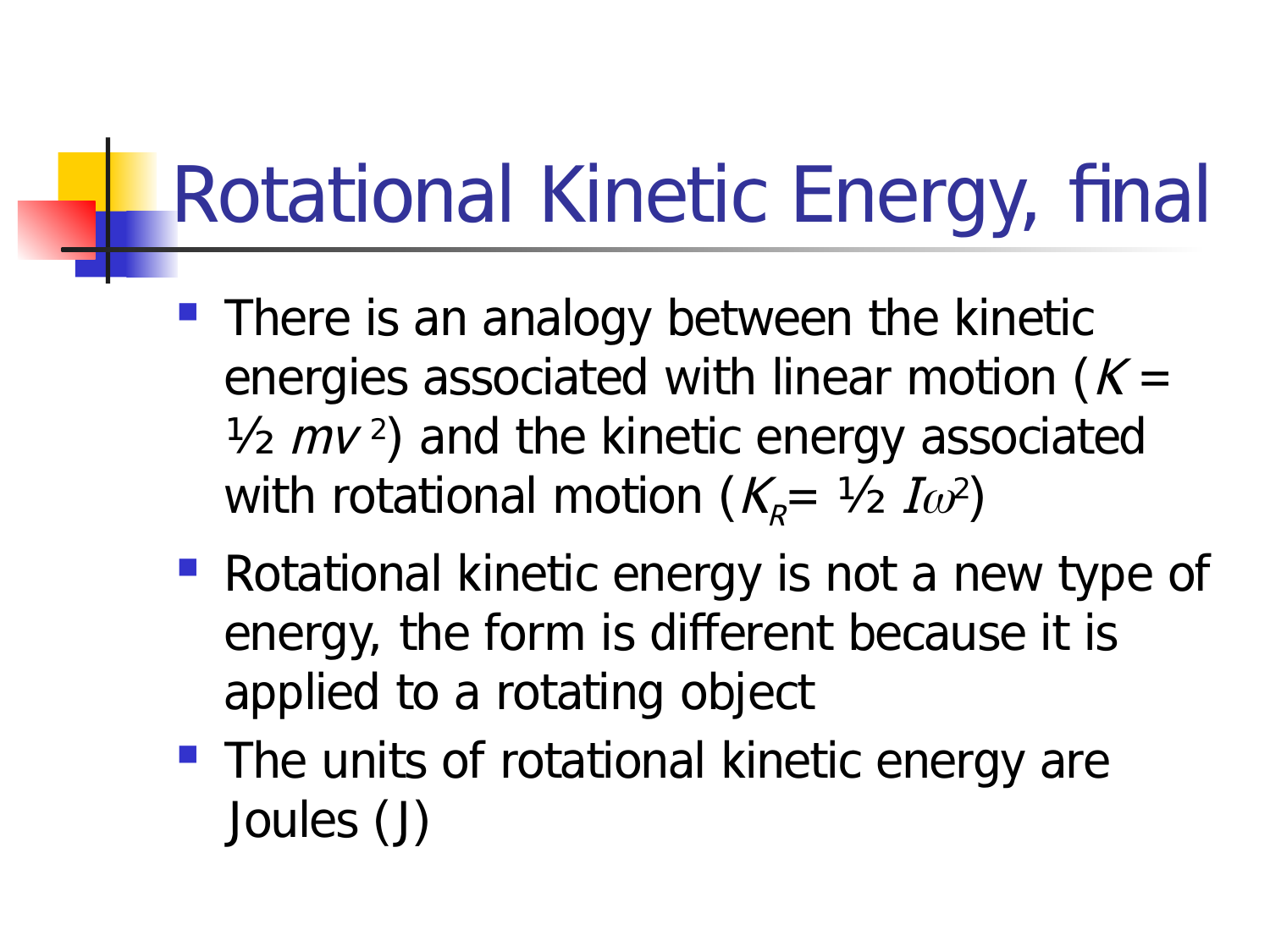

# Rotational Kinetic Energy, final
There is an analogy between the kinetic energies associated with linear motion (K = ½ mv 2) and the kinetic energy associated with rotational motion (KR= ½ Iω2)
Rotational kinetic energy is not a new type of energy, the form is different because it is applied to a rotating object
The units of rotational kinetic energy are Joules (J)